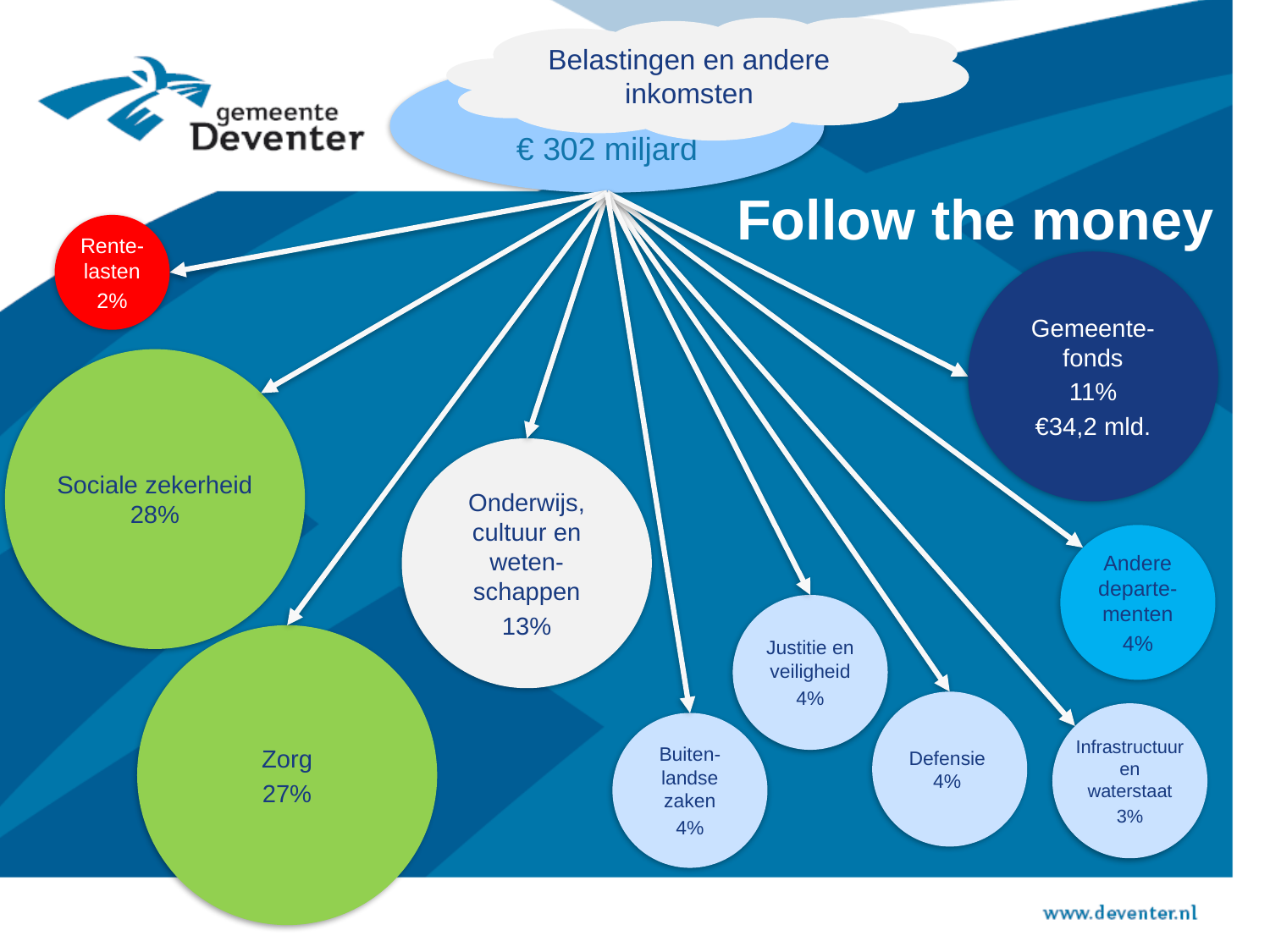

Belastingen en andere inkomsten
Rijk
€ 302 miljard
# Follow the money
Rente-lasten
2%
Gemeente-fonds
11%
€34,2 mld.
Sociale zekerheid 28%
Onderwijs, cultuur en weten-schappen
13%
Andere departe-menten
4%
Justitie en veiligheid
4%
Zorg
27%
Defensie 4%
Infrastructuur en waterstaat
3%
Buiten-landse zaken
4%